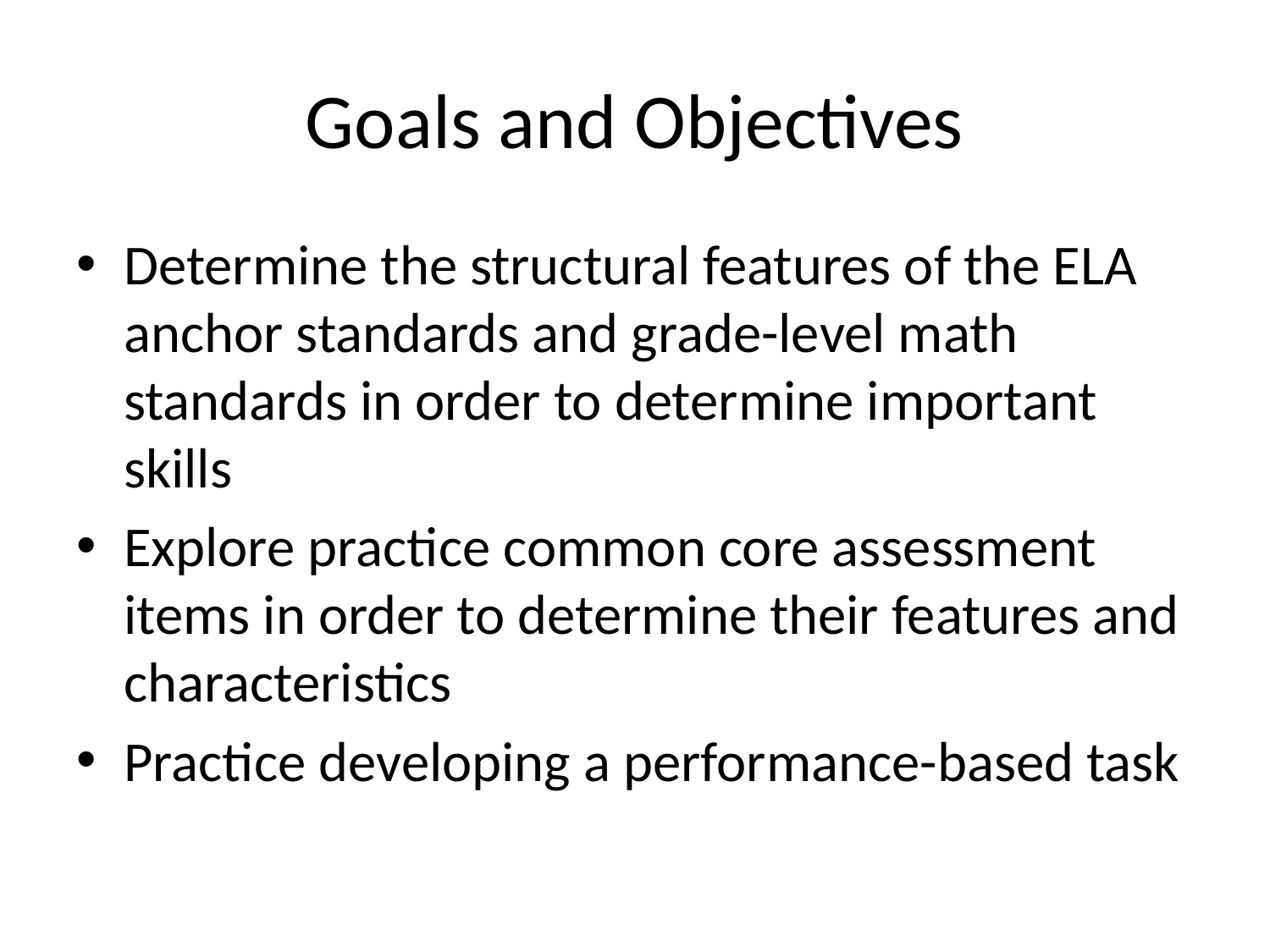

# Goals and Objectives
Determine the structural features of the ELA anchor standards and grade-level math standards in order to determine important skills
Explore practice common core assessment items in order to determine their features and characteristics
Practice developing a performance-based task